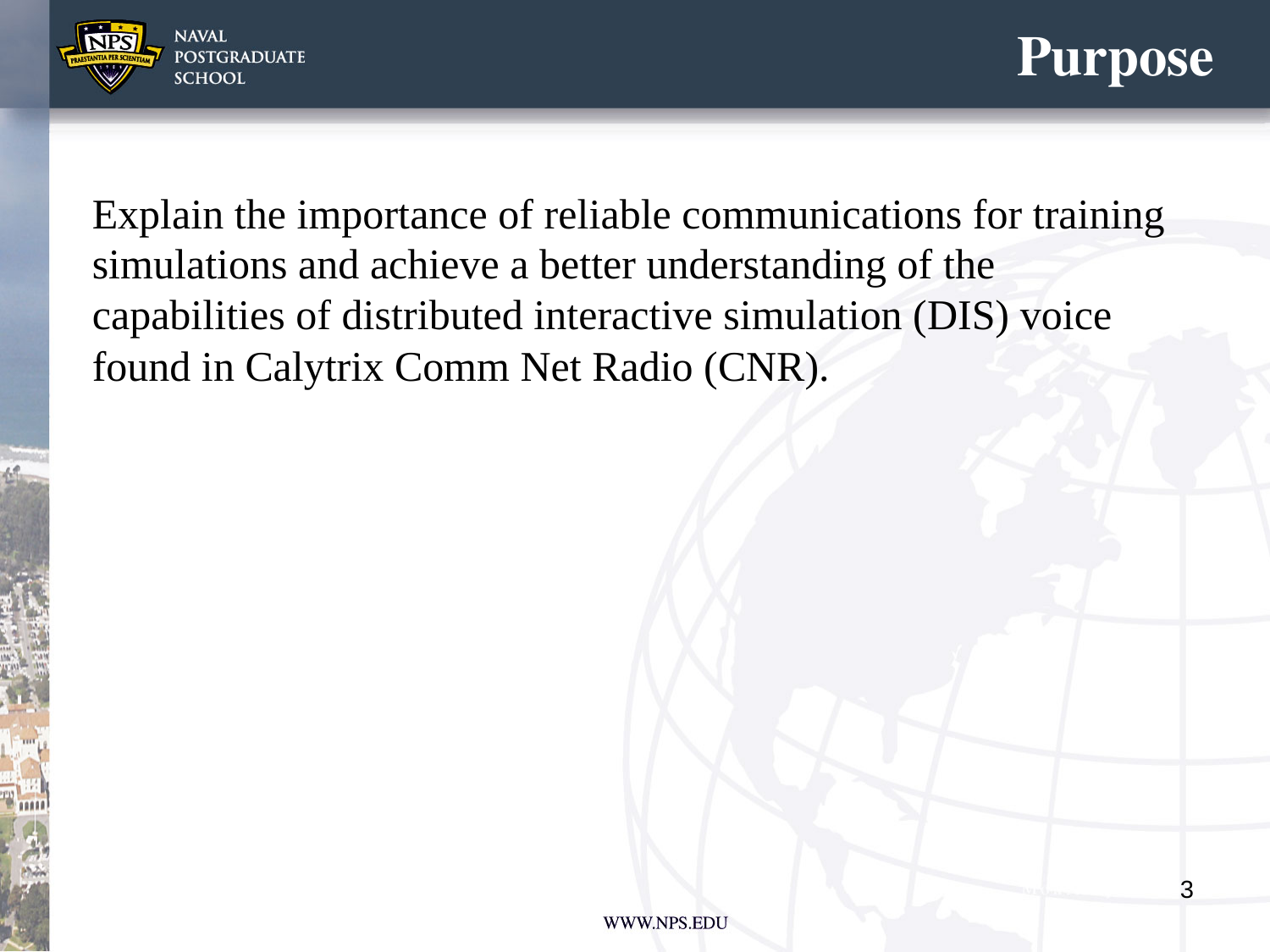

# Purpose
Explain the importance of reliable communications for training simulations and achieve a better understanding of the capabilities of distributed interactive simulation (DIS) voice found in Calytrix Comm Net Radio (CNR).
3